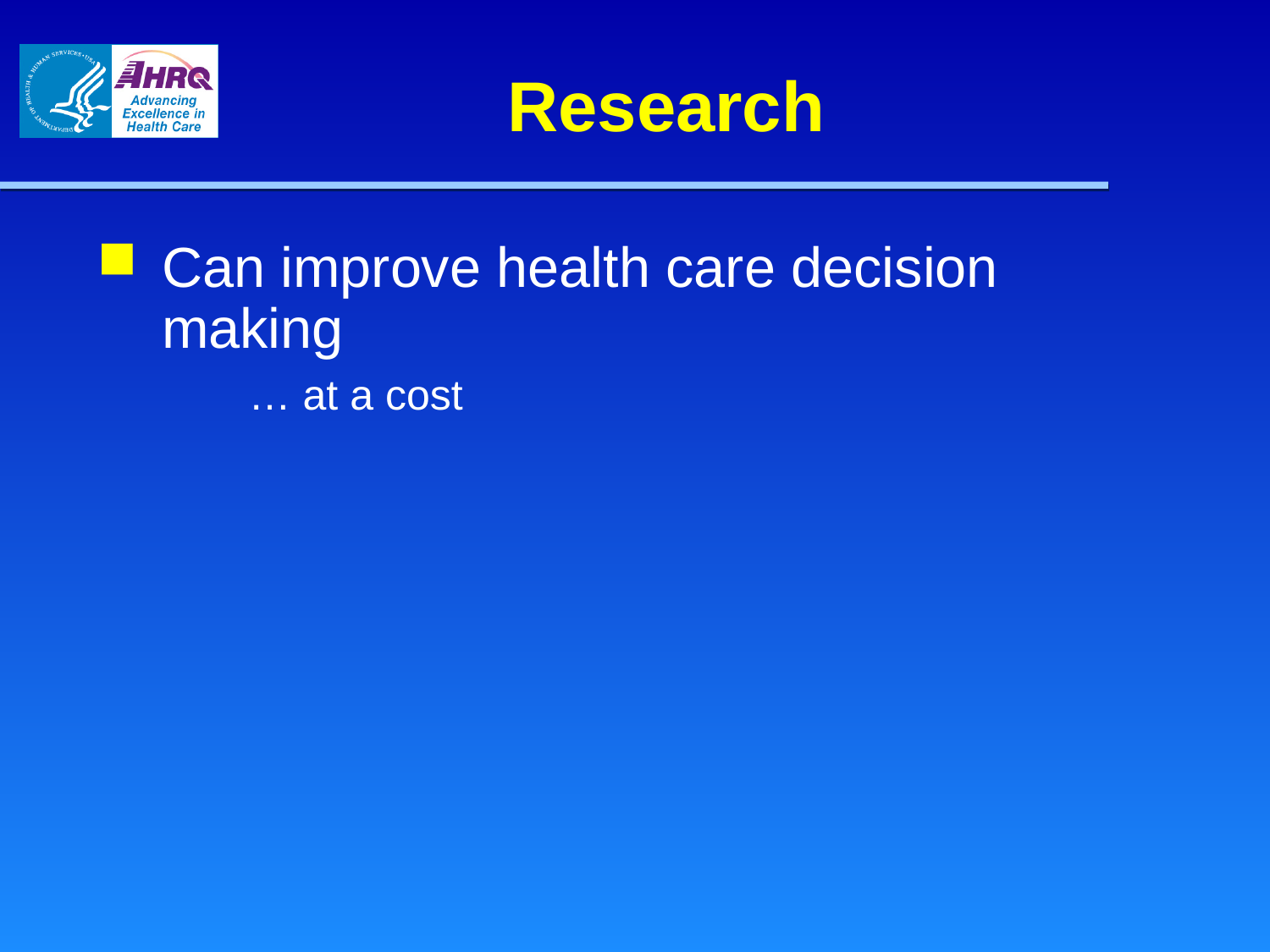

# Research
Can improve health care decision making
… at a cost